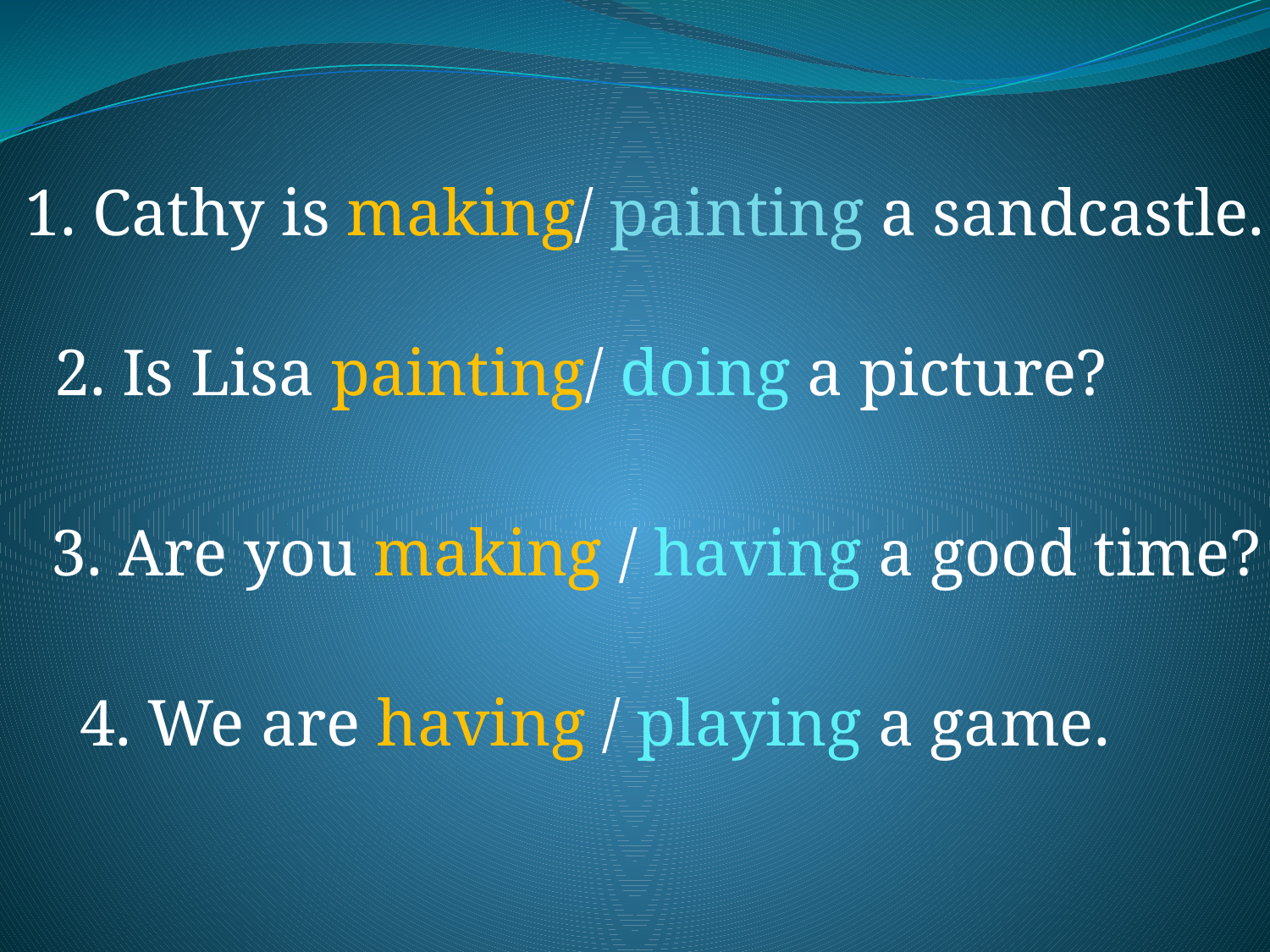

1. Cathy is making/ painting a sandcastle.
2. Is Lisa painting/ doing a picture?
 3. Are you making / having a good time?
 4. We are having / playing a game.